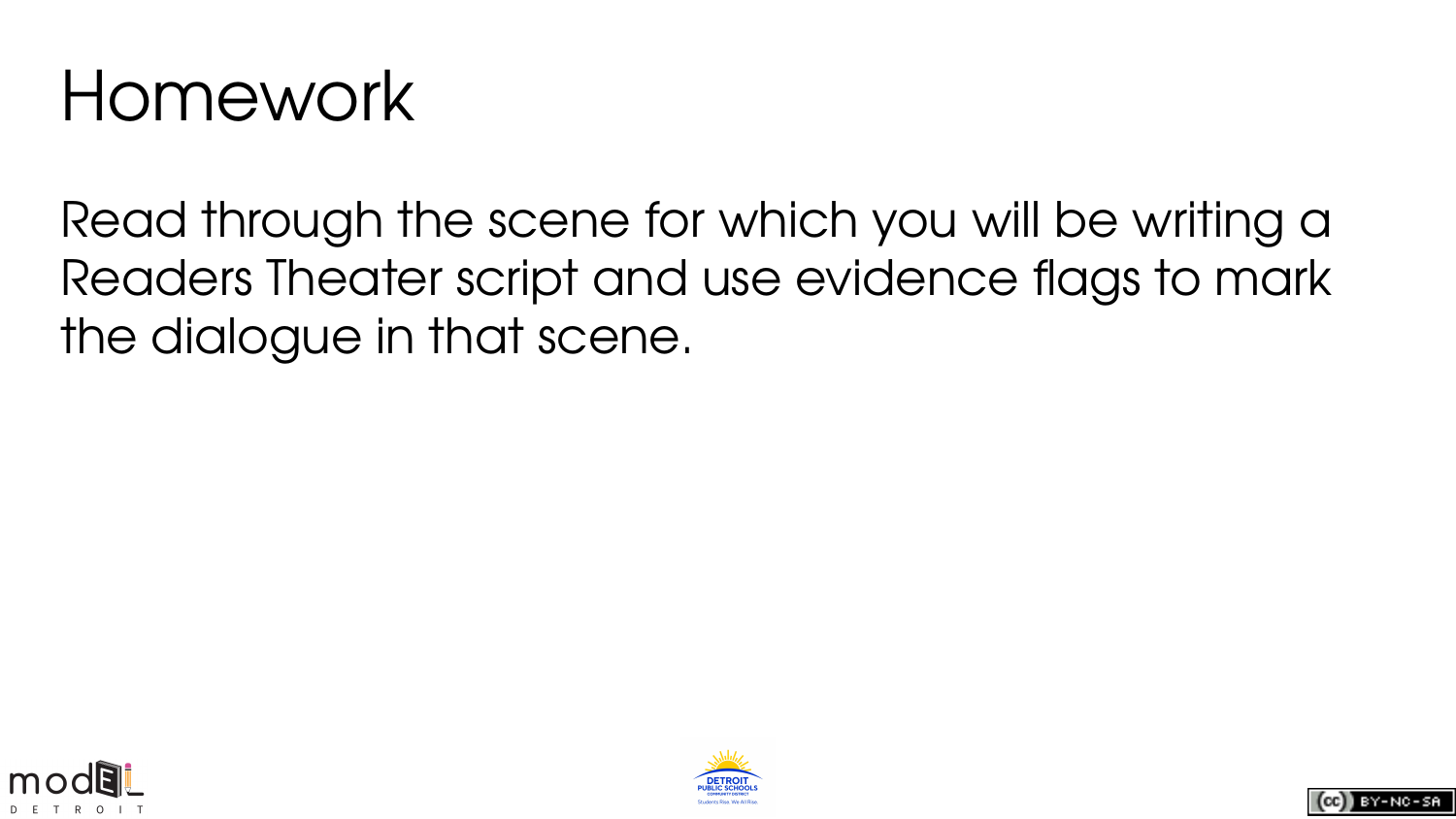

# Homework
Read through the scene for which you will be writing a Readers Theater script and use evidence flags to mark the dialogue in that scene.